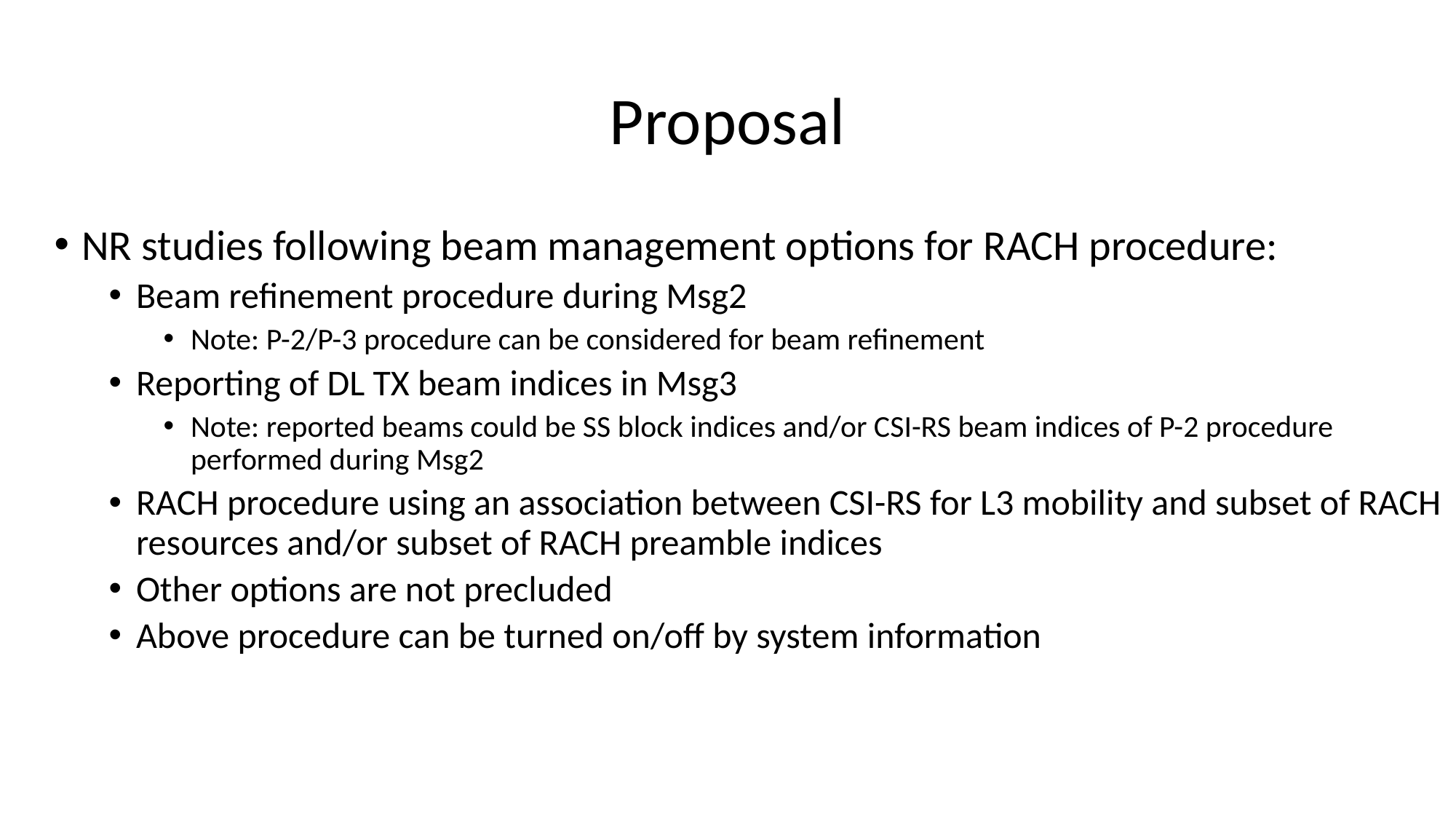

# Proposal
NR studies following beam management options for RACH procedure:
Beam refinement procedure during Msg2
Note: P-2/P-3 procedure can be considered for beam refinement
Reporting of DL TX beam indices in Msg3
Note: reported beams could be SS block indices and/or CSI-RS beam indices of P-2 procedure performed during Msg2
RACH procedure using an association between CSI-RS for L3 mobility and subset of RACH resources and/or subset of RACH preamble indices
Other options are not precluded
Above procedure can be turned on/off by system information